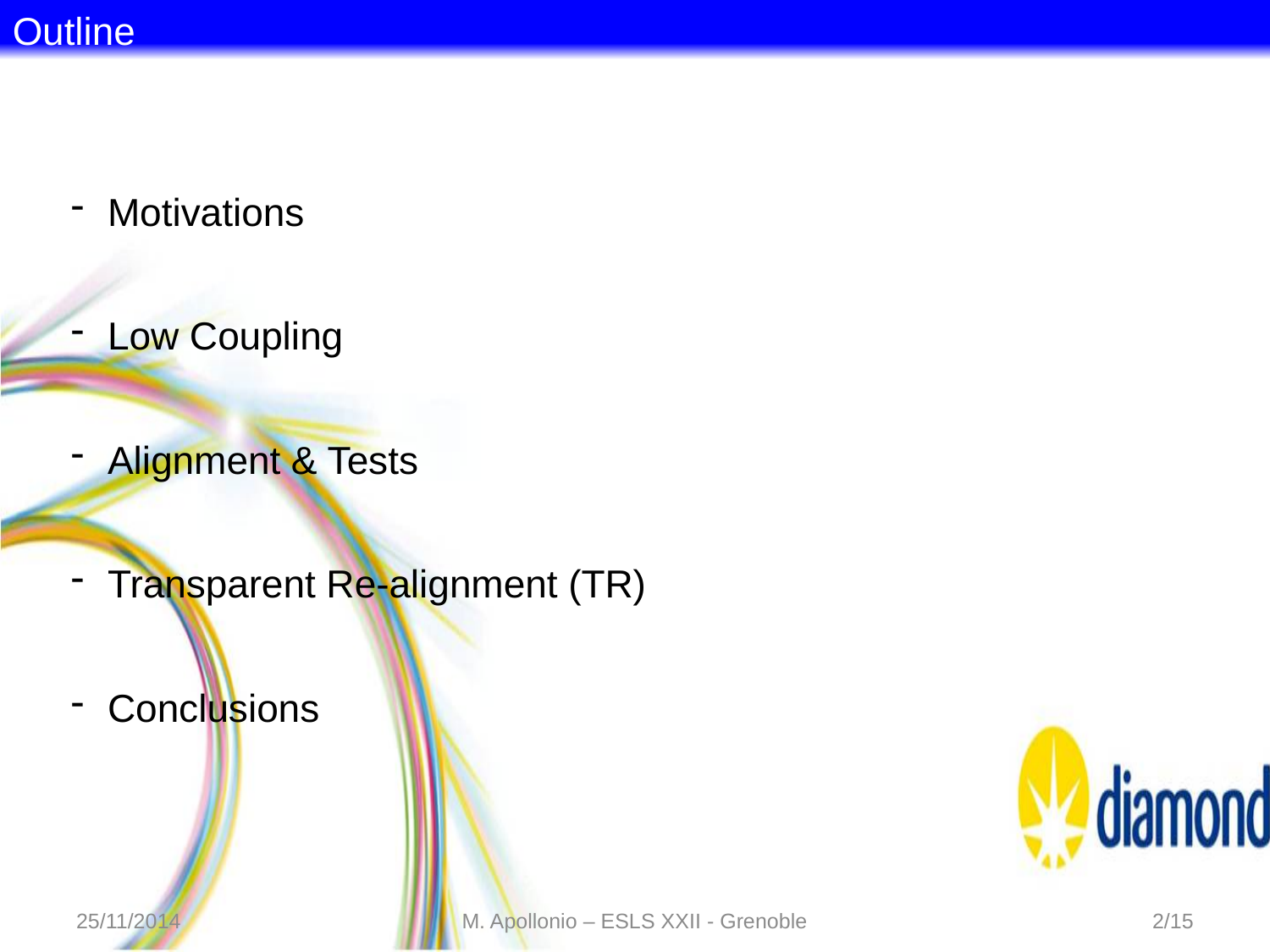

Outline
Motivations

Low Coupling

Alignment & Tests

Transparent Re-alignment (TR)

Conclusions

25/11/2014
M. Apollonio – ESLS XXII - Grenoble
2/15